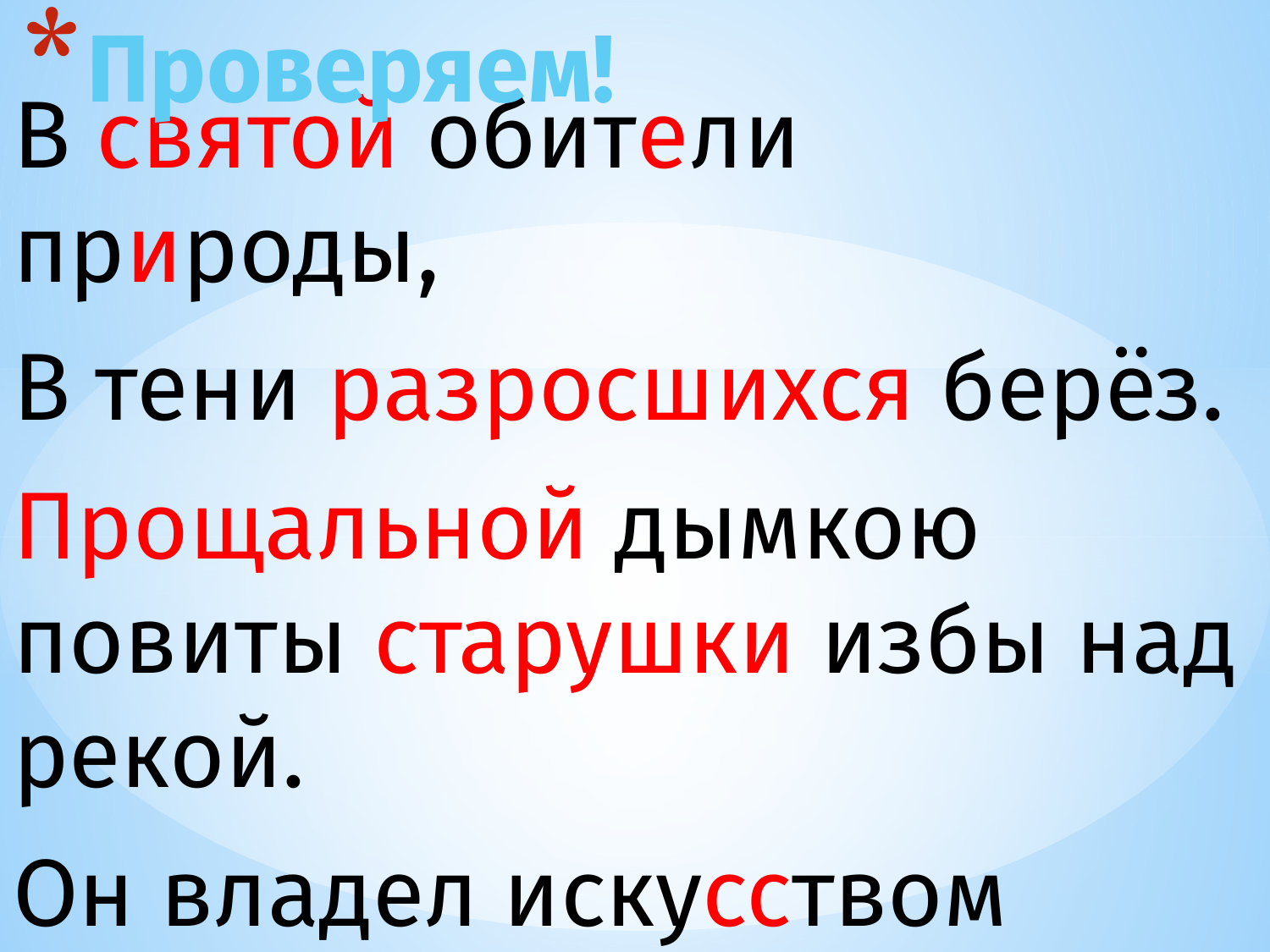

# Проверяем!
В святой обители природы,
В тени разросшихся берёз.
Прощальной дымкою повиты старушки избы над рекой.
Он владел искусством рассказывать.